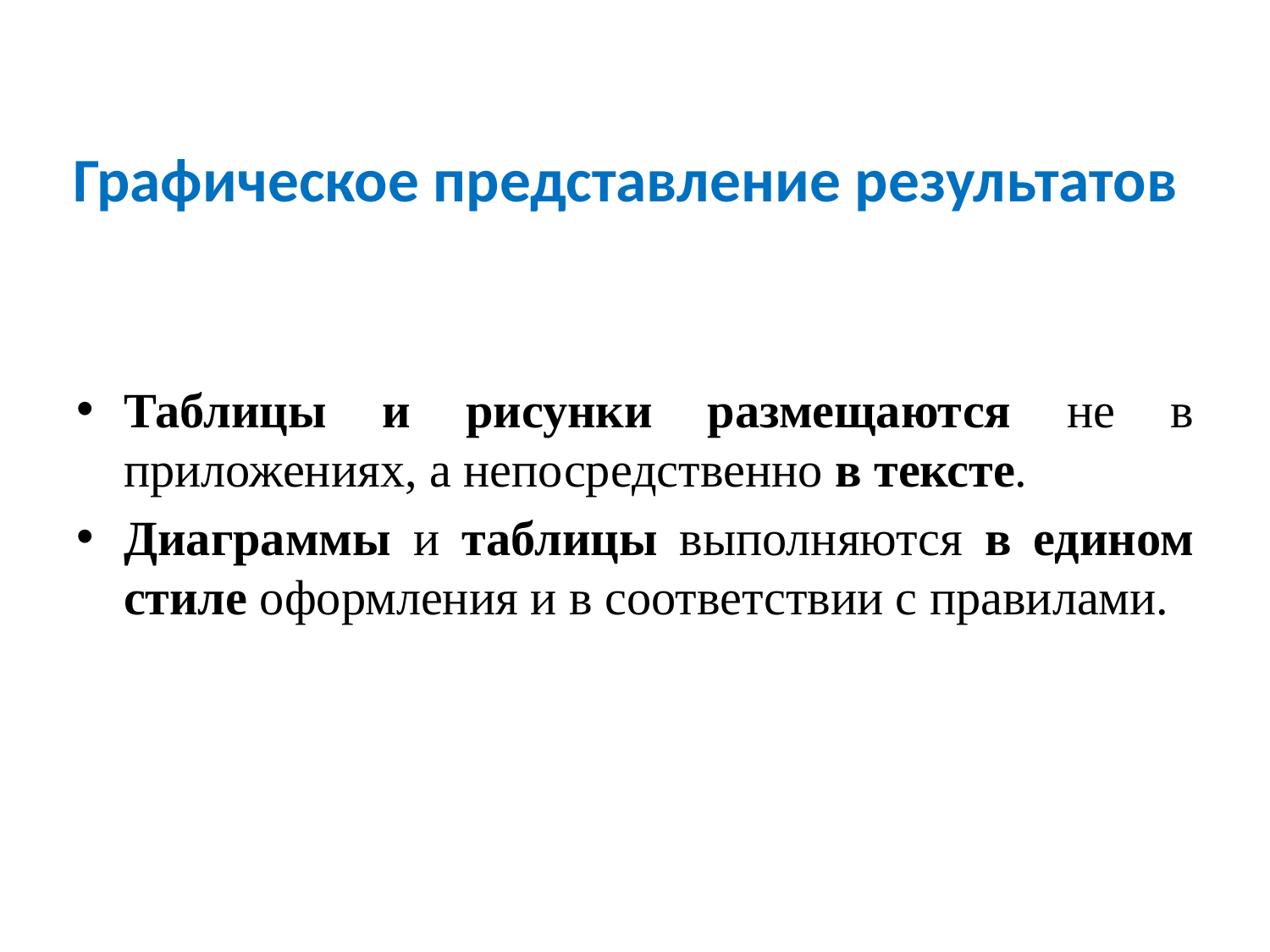

# Графическое представление результатов
Таблицы и рисунки размещаются не в приложениях, а непосредственно в тексте.
Диаграммы и таблицы выполняются в едином стиле оформления и в соответствии с правилами.